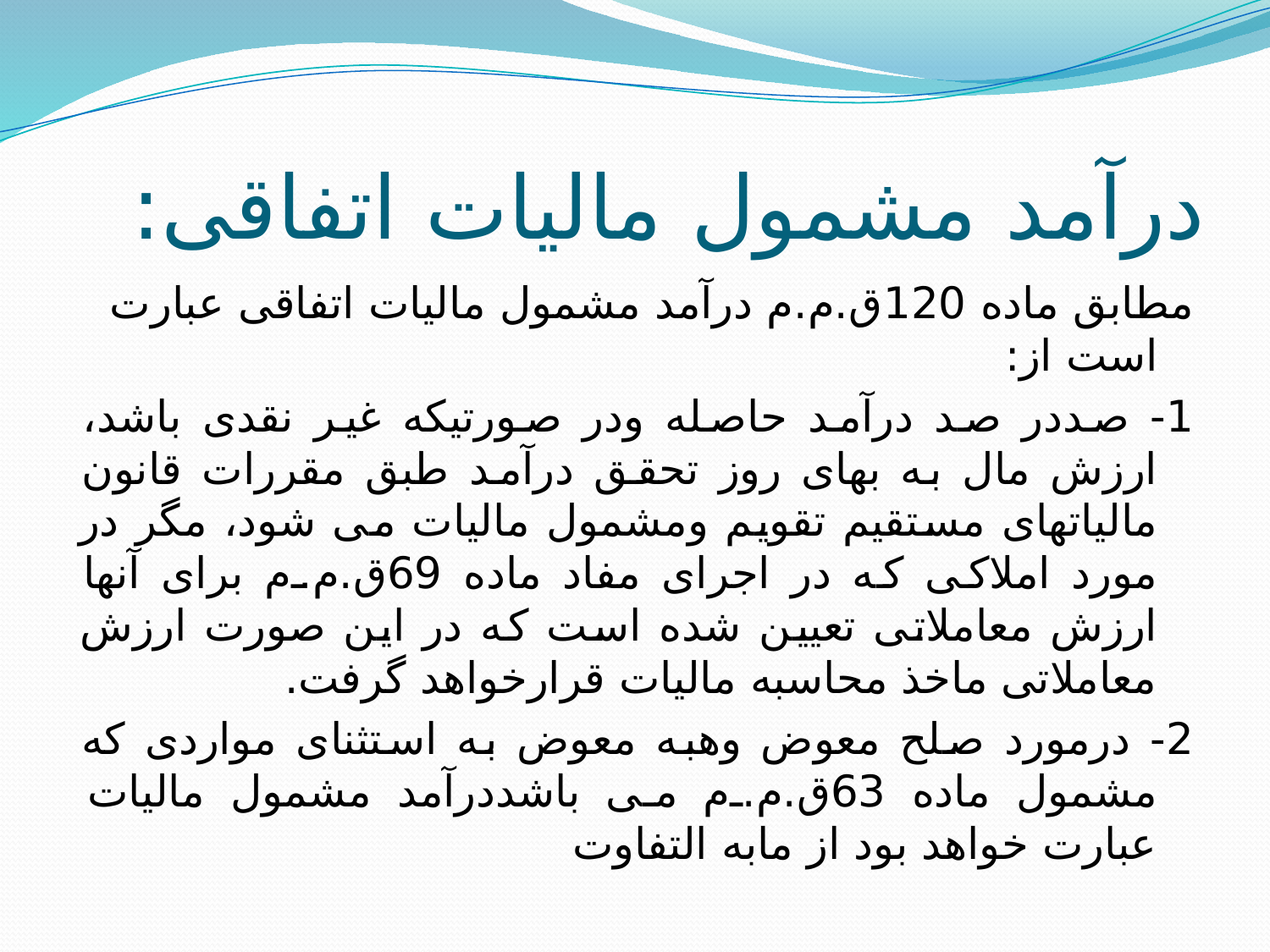

# درآمد مشمول مالیات اتفاقی:
مطابق ماده 120ق.م.م درآمد مشمول مالیات اتفاقی عبارت است از:
1- صددر صد درآمد حاصله ودر صورتیکه غیر نقدی باشد، ارزش مال به بهای روز تحقق درآمد طبق مقررات قانون مالیاتهای مستقیم تقویم ومشمول مالیات می شود، مگر در مورد املاکی که در اجرای مفاد ماده 69ق.م.م برای آنها ارزش معاملاتی تعیین شده است که در این صورت ارزش معاملاتی ماخذ محاسبه مالیات قرارخواهد گرفت.
2- درمورد صلح معوض وهبه معوض به استثنای مواردی که مشمول ماده 63ق.م.م می باشددرآمد مشمول مالیات عبارت خواهد بود از مابه التفاوت